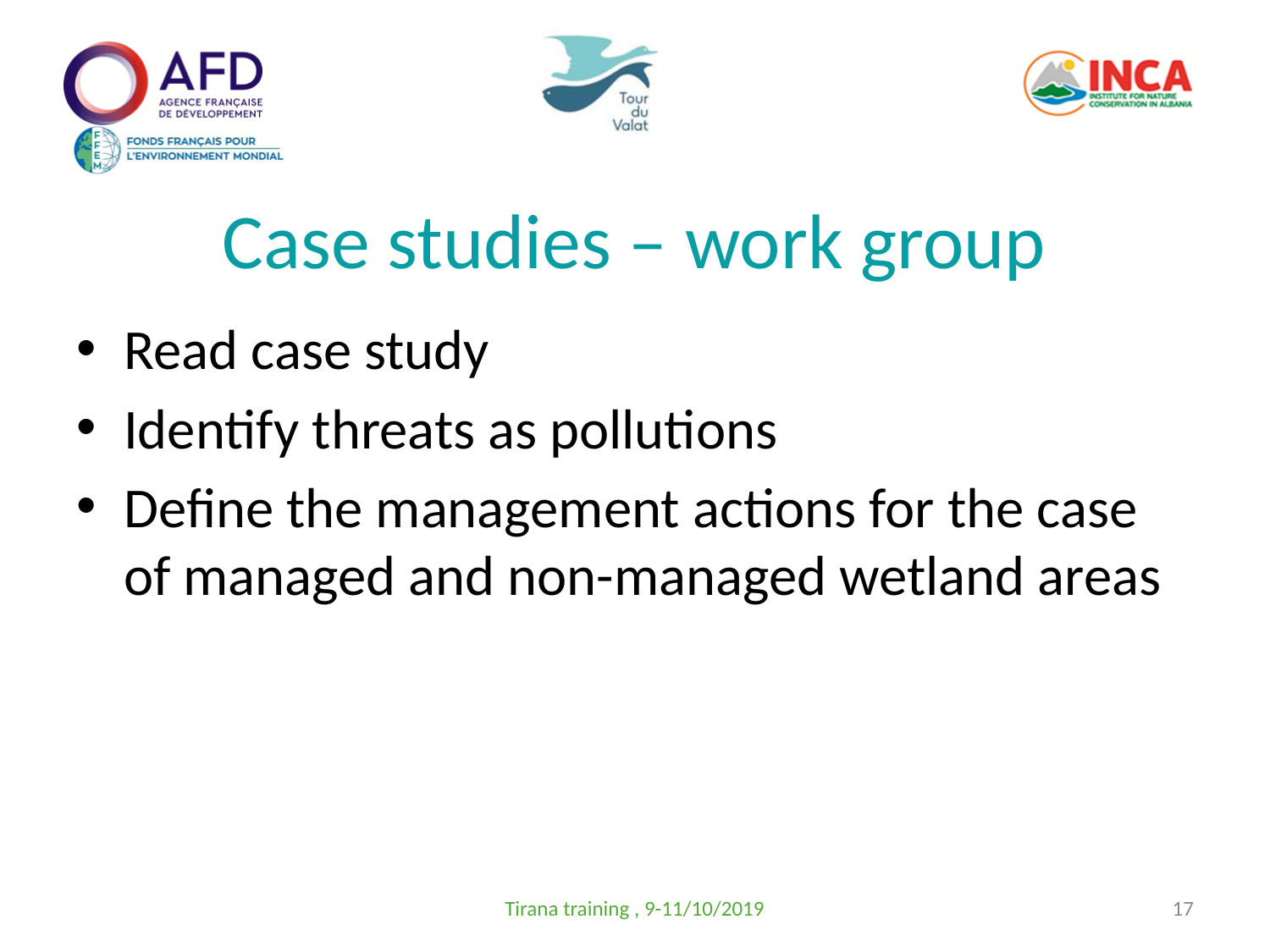

# Case studies – work group
Read case study
Identify threats as pollutions
Define the management actions for the case of managed and non-managed wetland areas

Tirana training , 9-11/10/2019
17